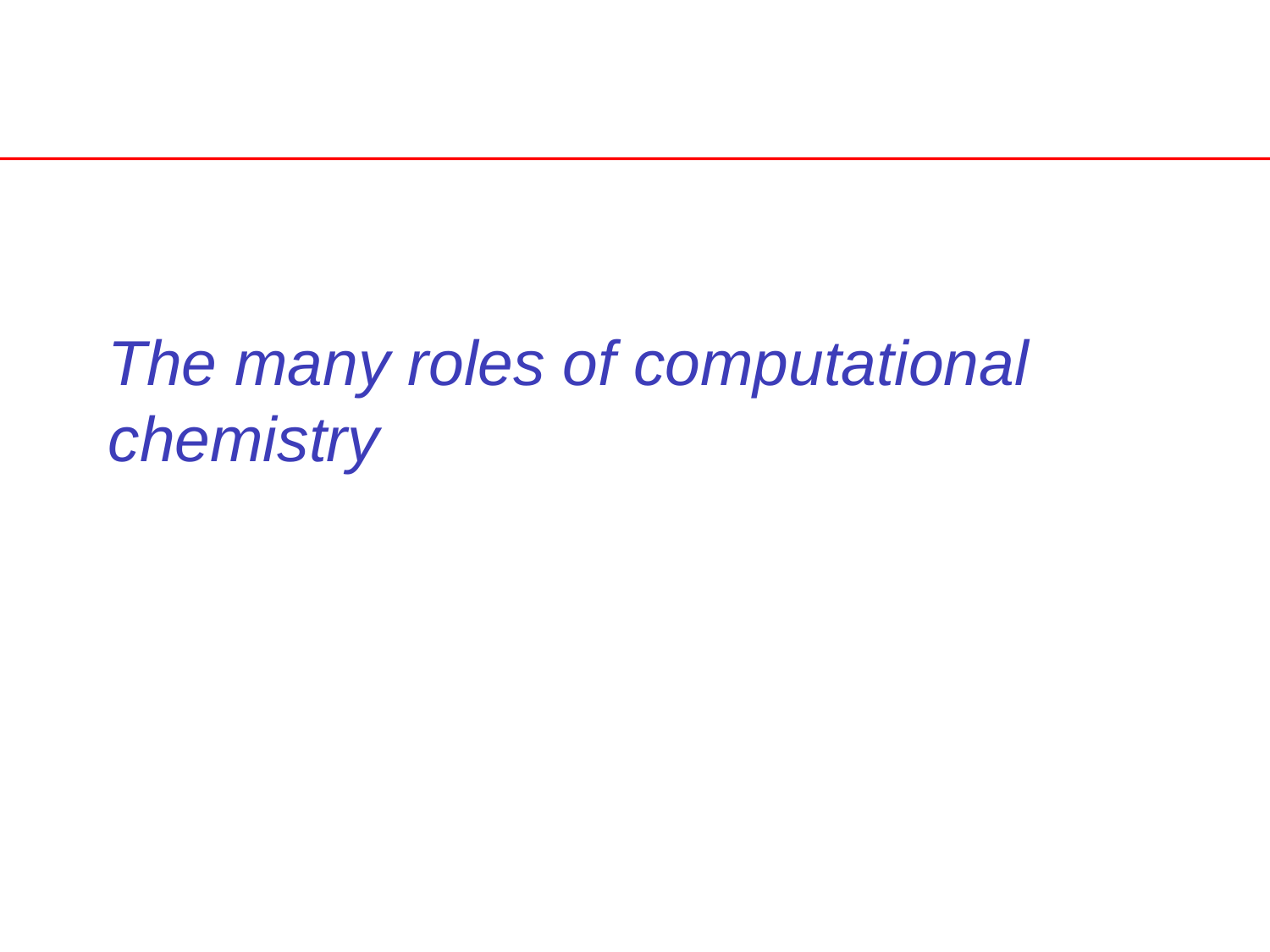

# The many roles of computational chemistry